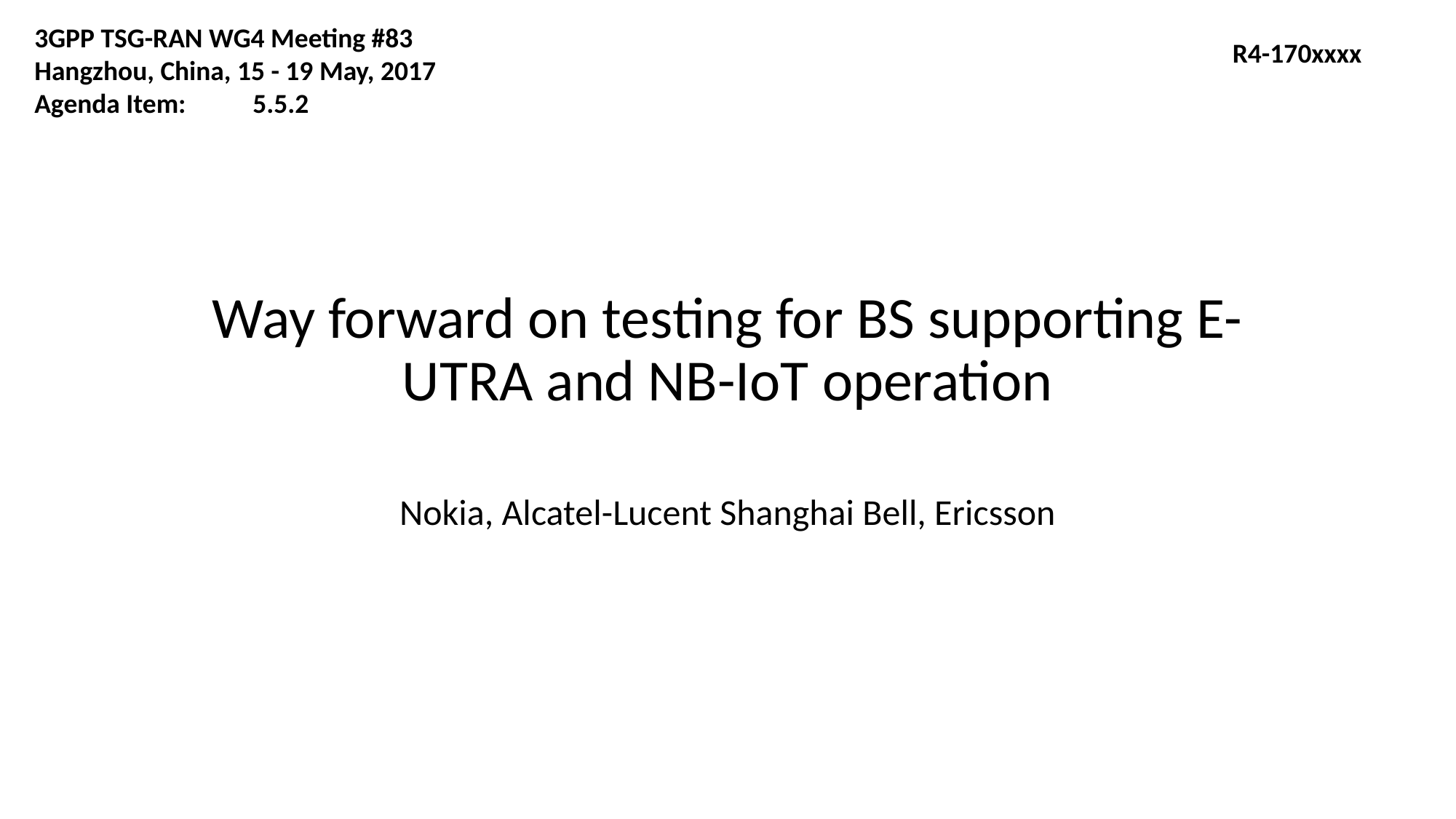

3GPP TSG-RAN WG4 Meeting #83                                                    Hangzhou, China, 15 - 19 May, 2017
Agenda Item:	5.5.2

R4-170xxxx
# Way forward on testing for BS supporting E-UTRA and NB-IoT operation
Nokia, Alcatel-Lucent Shanghai Bell, Ericsson